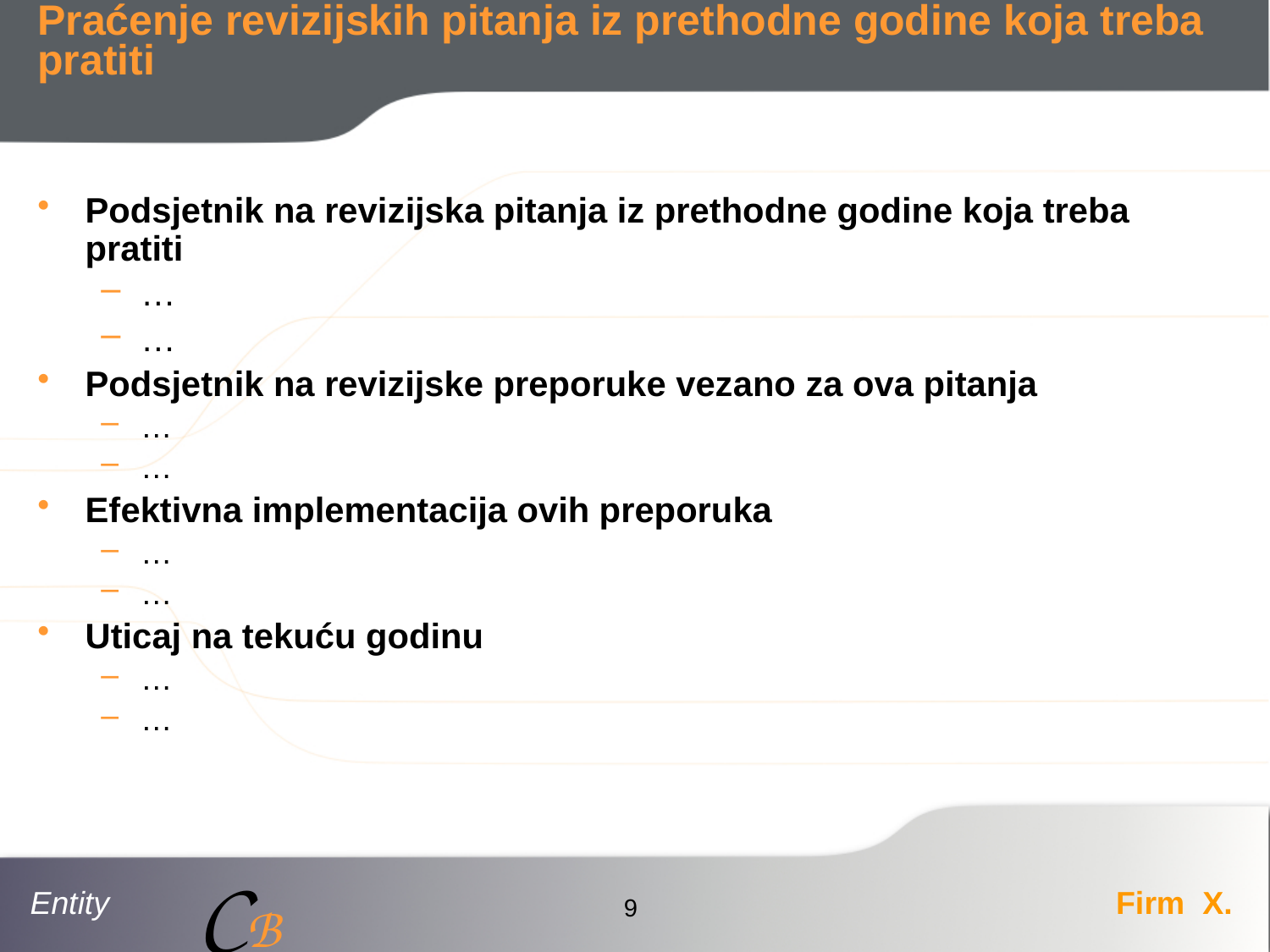

# Praćenje revizijskih pitanja iz prethodne godine koja treba pratiti
Podsjetnik na revizijska pitanja iz prethodne godine koja treba pratiti
…
…
Podsjetnik na revizijske preporuke vezano za ova pitanja
…
…
Efektivna implementacija ovih preporuka
…
…
Uticaj na tekuću godinu
…
…

9